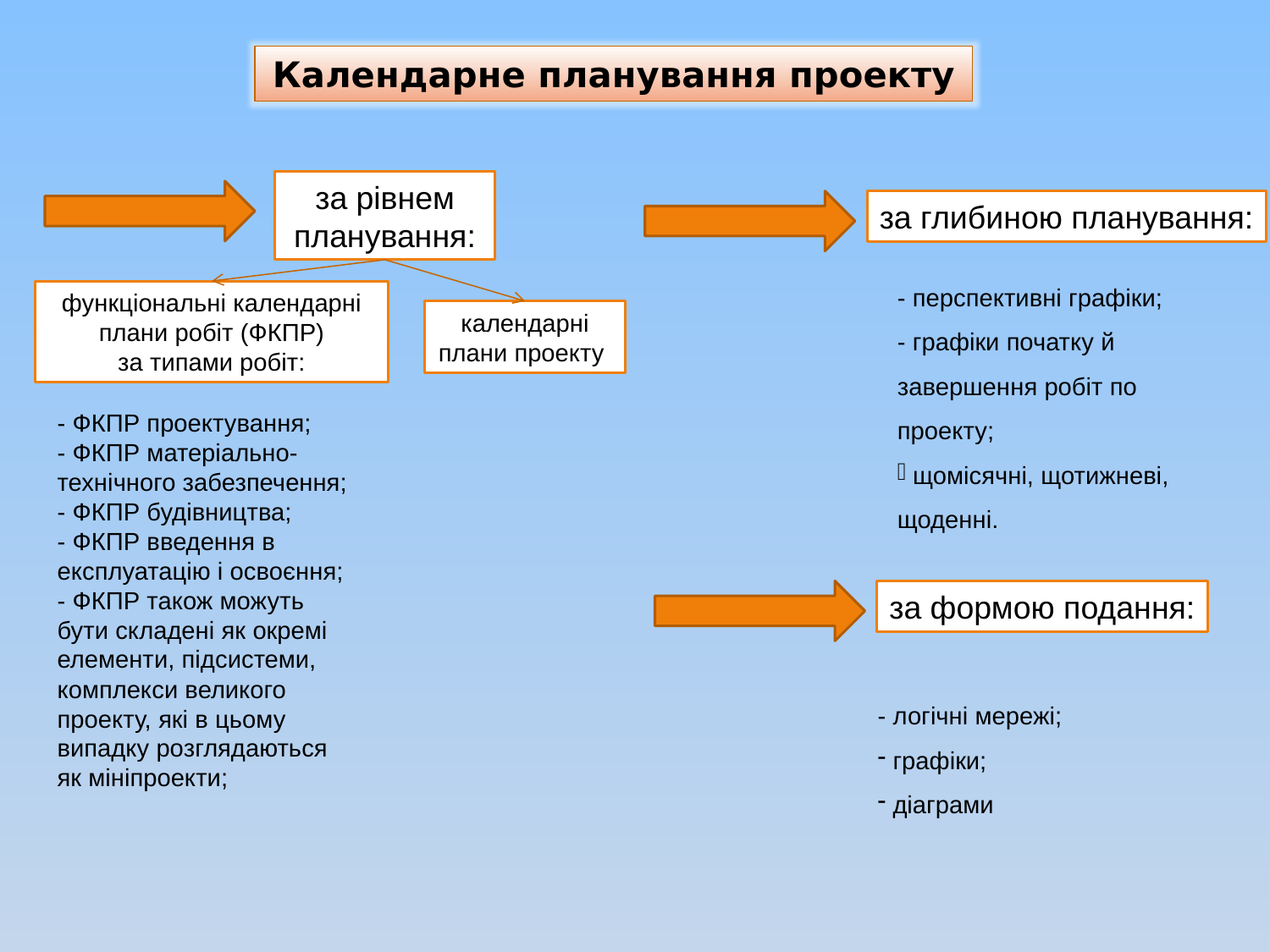

Календарне планування проекту
за рівнем планування:

за глибиною планування:
- перспективні графіки;
- графіки початку й завершення робіт по проекту;
 щомісячні, щотижневі, щоденні.
функціональні календарні плани робіт (ФКПР)
за типами робіт:
календарні плани проекту
- ФКПР проектування;
- ФКПР матеріально-технічного забезпечення;
- ФКПР будівництва;
- ФКПР введення в експлуатацію і освоєння;
- ФКПР також можуть бути складені як окремі елементи, підсистеми, комплекси великого проекту, які в цьому випадку розглядаються як мініпроекти;

за формою подання:
- логічні мережі;
 графіки;
 діаграми